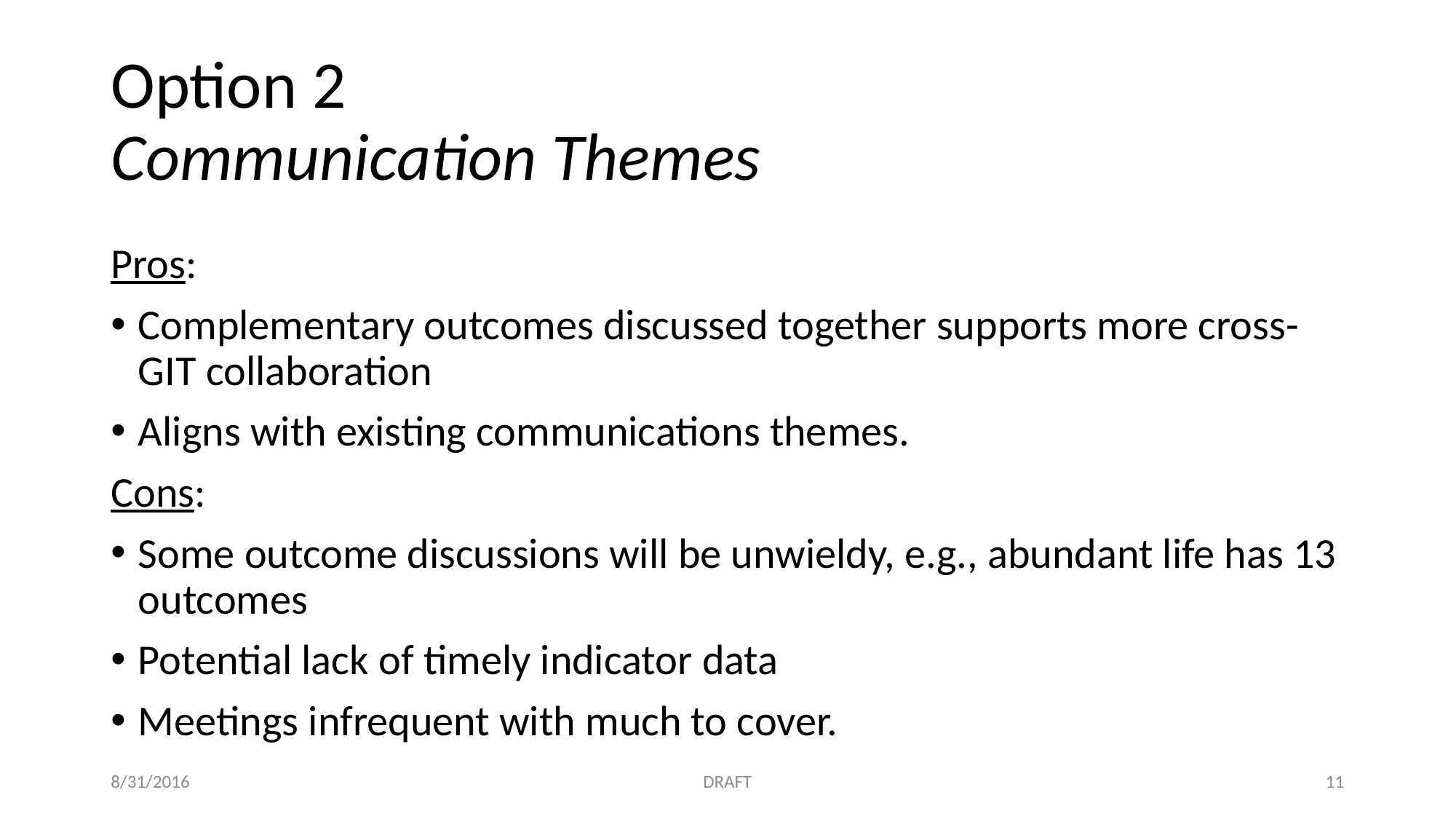

# Option 2 Communication Themes
Pros:
Complementary outcomes discussed together supports more cross-GIT collaboration
Aligns with existing communications themes.
Cons:
Some outcome discussions will be unwieldy, e.g., abundant life has 13 outcomes
Potential lack of timely indicator data
Meetings infrequent with much to cover.
8/31/2016
DRAFT
11